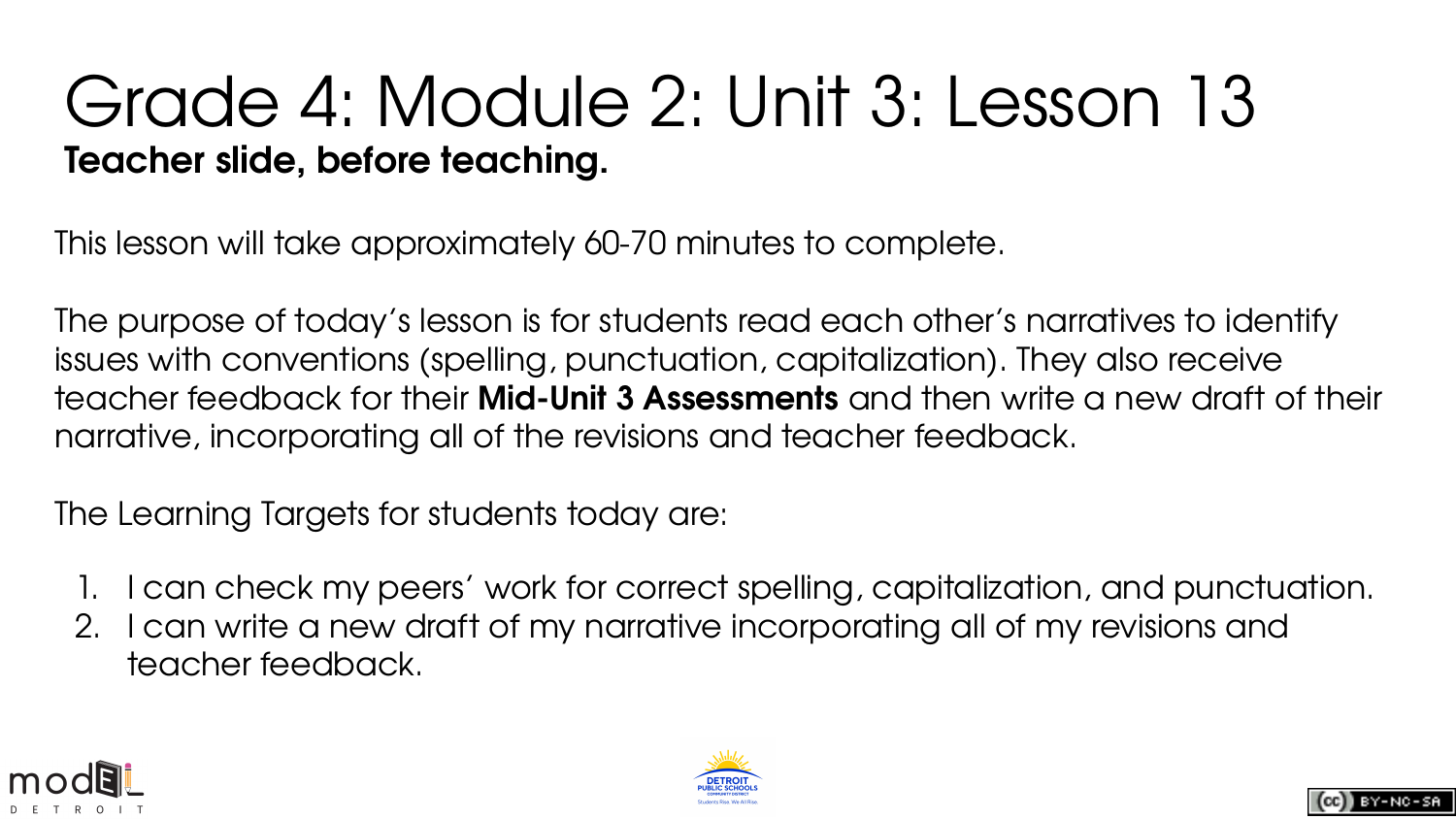

# Grade 4: Module 2: Unit 3: Lesson 13
Teacher slide, before teaching.
This lesson will take approximately 60-70 minutes to complete.

The purpose of today’s lesson is for students read each other’s narratives to identify issues with conventions (spelling, punctuation, capitalization). They also receive teacher feedback for their Mid-Unit 3 Assessments and then write a new draft of their narrative, incorporating all of the revisions and teacher feedback.

The Learning Targets for students today are:
I can check my peers’ work for correct spelling, capitalization, and punctuation.
I can write a new draft of my narrative incorporating all of my revisions and teacher feedback.